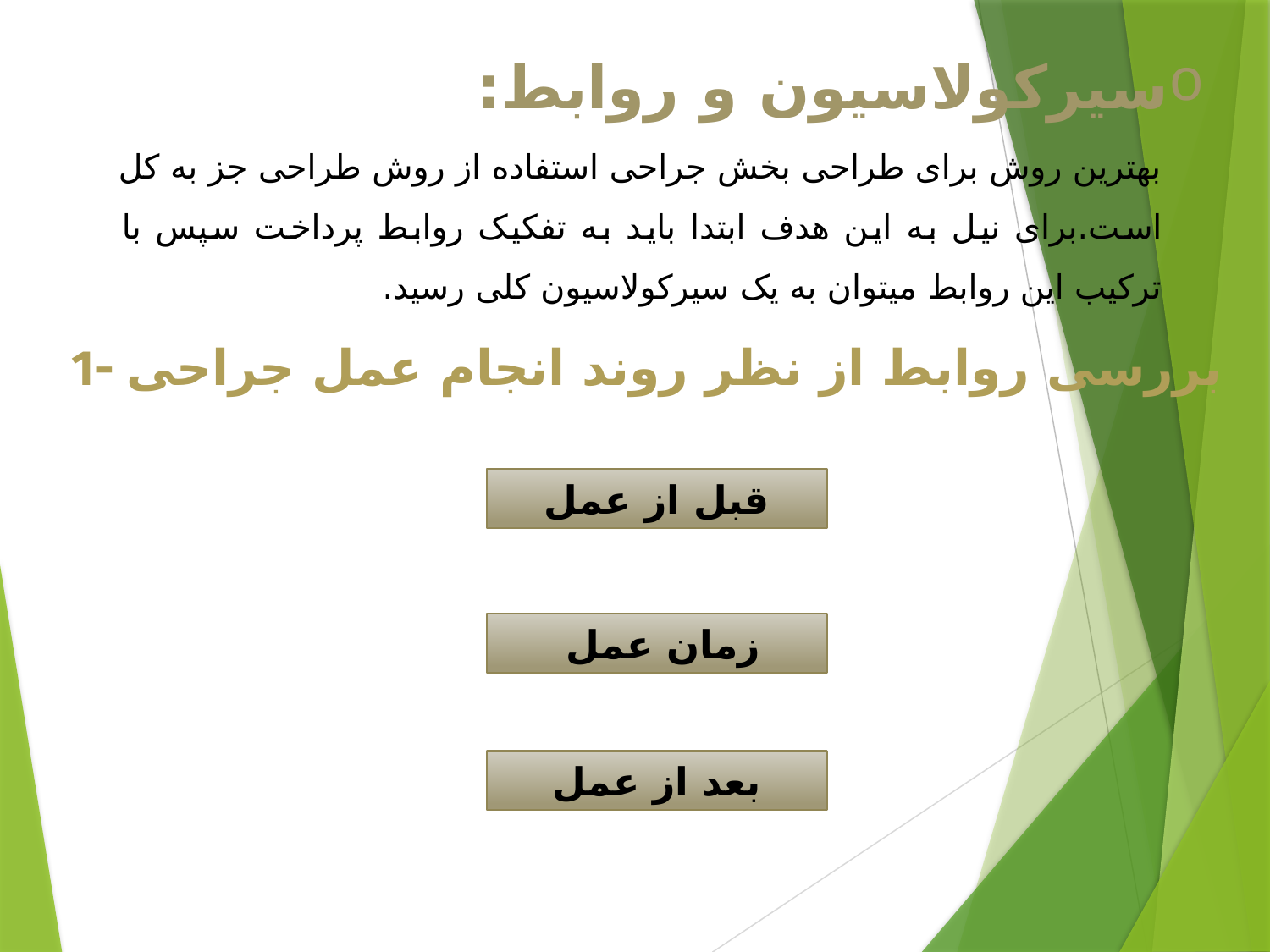

سیرکولاسیون و روابط:
بهترین روش برای طراحی بخش جراحی استفاده از روش طراحی جز به کل است.برای نیل به این هدف ابتدا باید به تفکیک روابط پرداخت سپس با ترکیب این روابط میتوان به یک سیرکولاسیون کلی رسید.
1- بررسی روابط از نظر روند انجام عمل جراحی
قبل از عمل
 زمان عمل
بعد از عمل